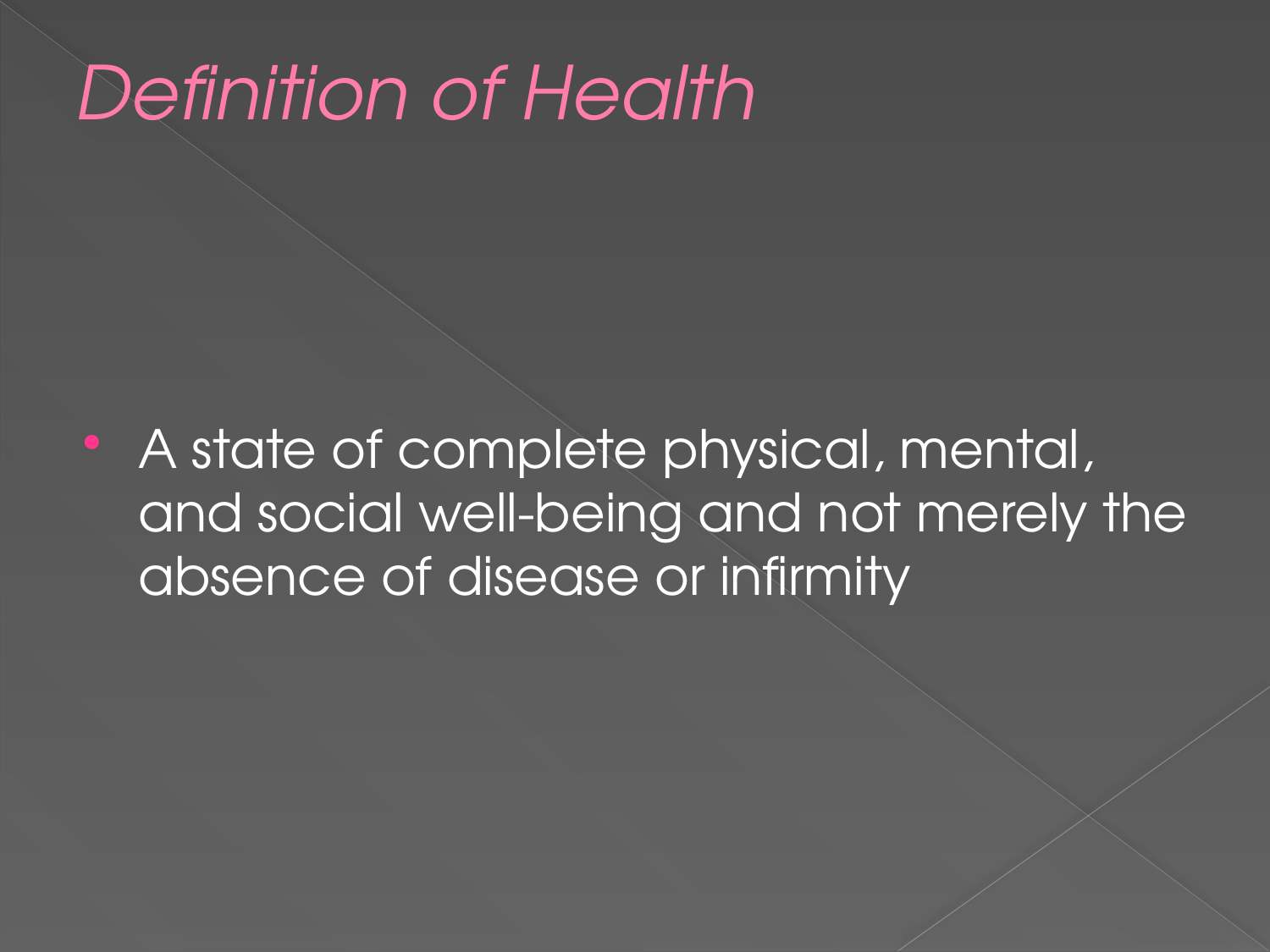

# Definition of Health

A state of complete physical, mental, and social well-being and not merely the absence of disease or infirmity